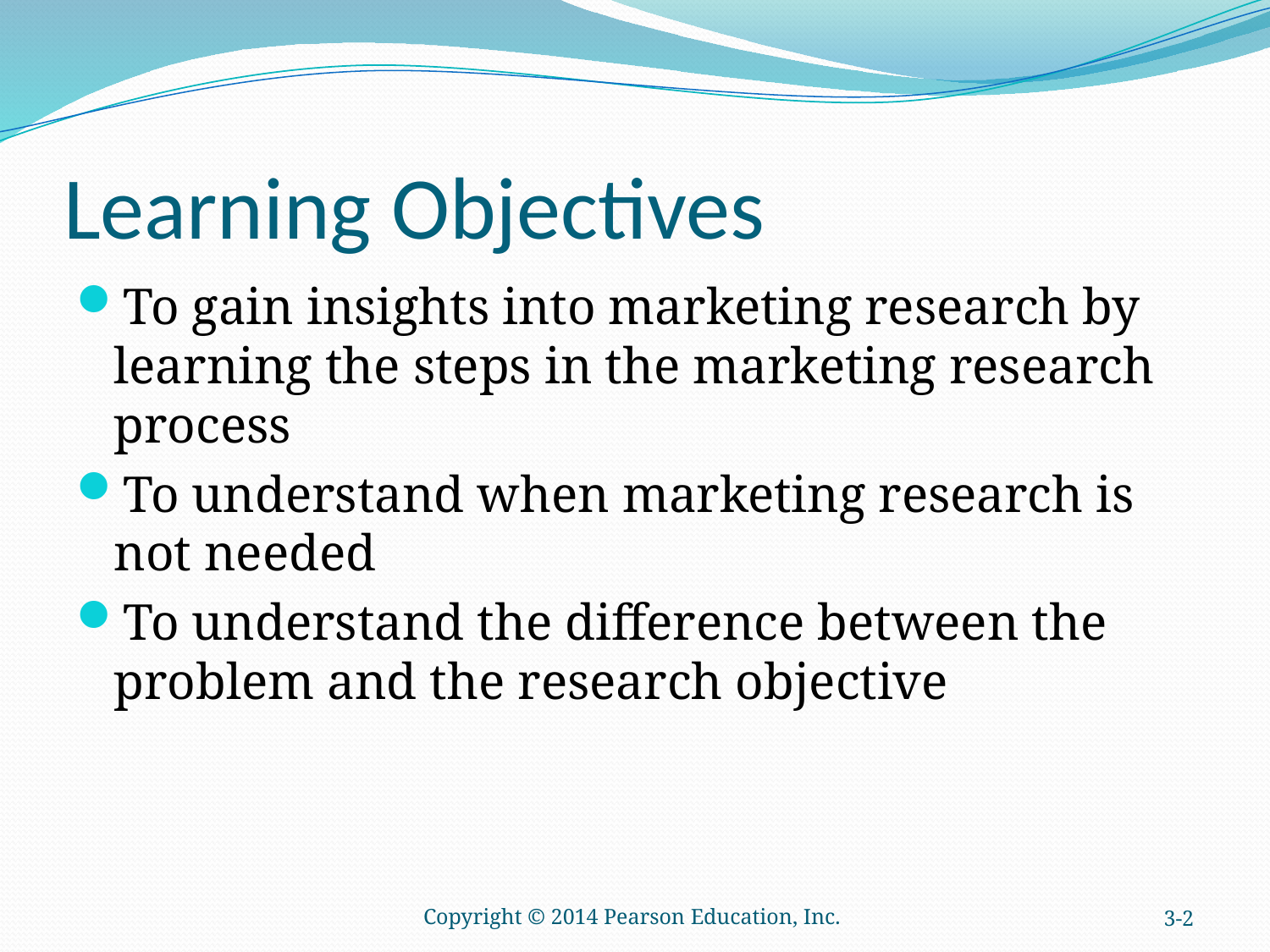

# Learning Objectives
To gain insights into marketing research by learning the steps in the marketing research process
To understand when marketing research is not needed
To understand the difference between the problem and the research objective